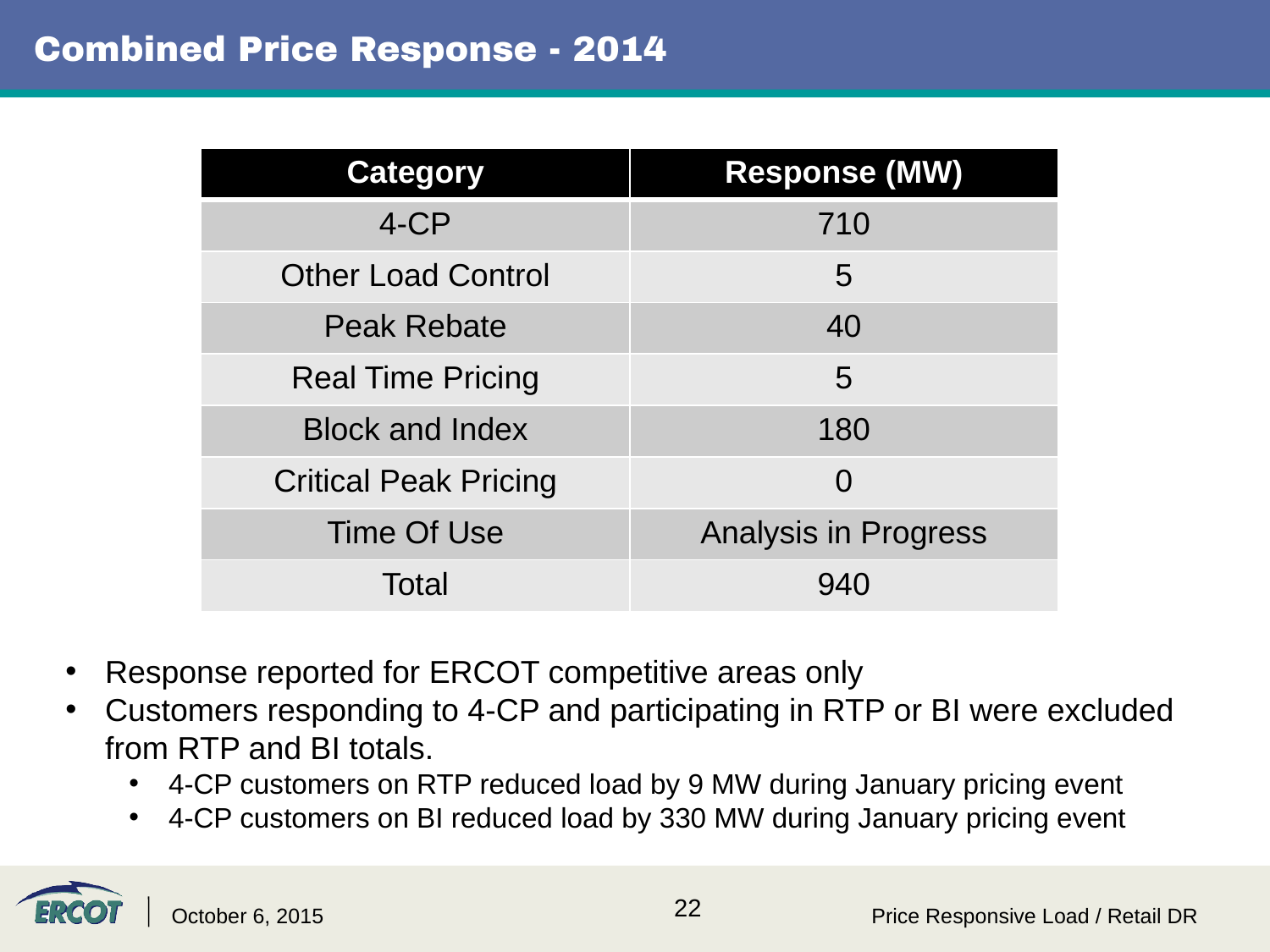

# Combined Price Response - 2014
| Category | Response (MW) |
| --- | --- |
| 4-CP | 710 |
| Other Load Control | 5 |
| Peak Rebate | 40 |
| Real Time Pricing | 5 |
| Block and Index | 180 |
| Critical Peak Pricing | 0 |
| Time Of Use | Analysis in Progress |
| Total | 940 |
Response reported for ERCOT competitive areas only
Customers responding to 4-CP and participating in RTP or BI were excluded from RTP and BI totals.
4-CP customers on RTP reduced load by 9 MW during January pricing event
4-CP customers on BI reduced load by 330 MW during January pricing event
October 6, 2015
Price Responsive Load / Retail DR